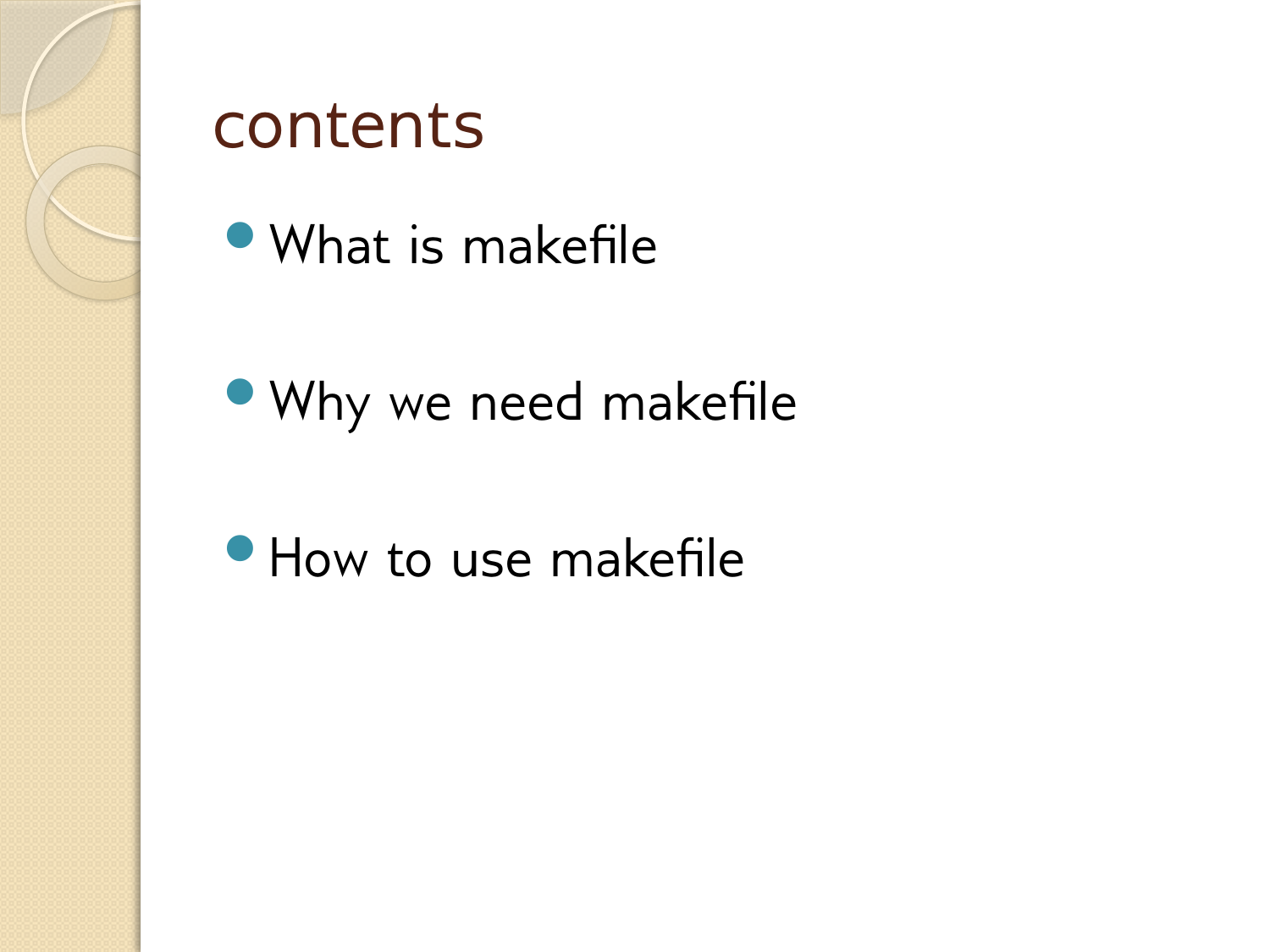

# contents
What is makefile

Why we need makefile

How to use makefile